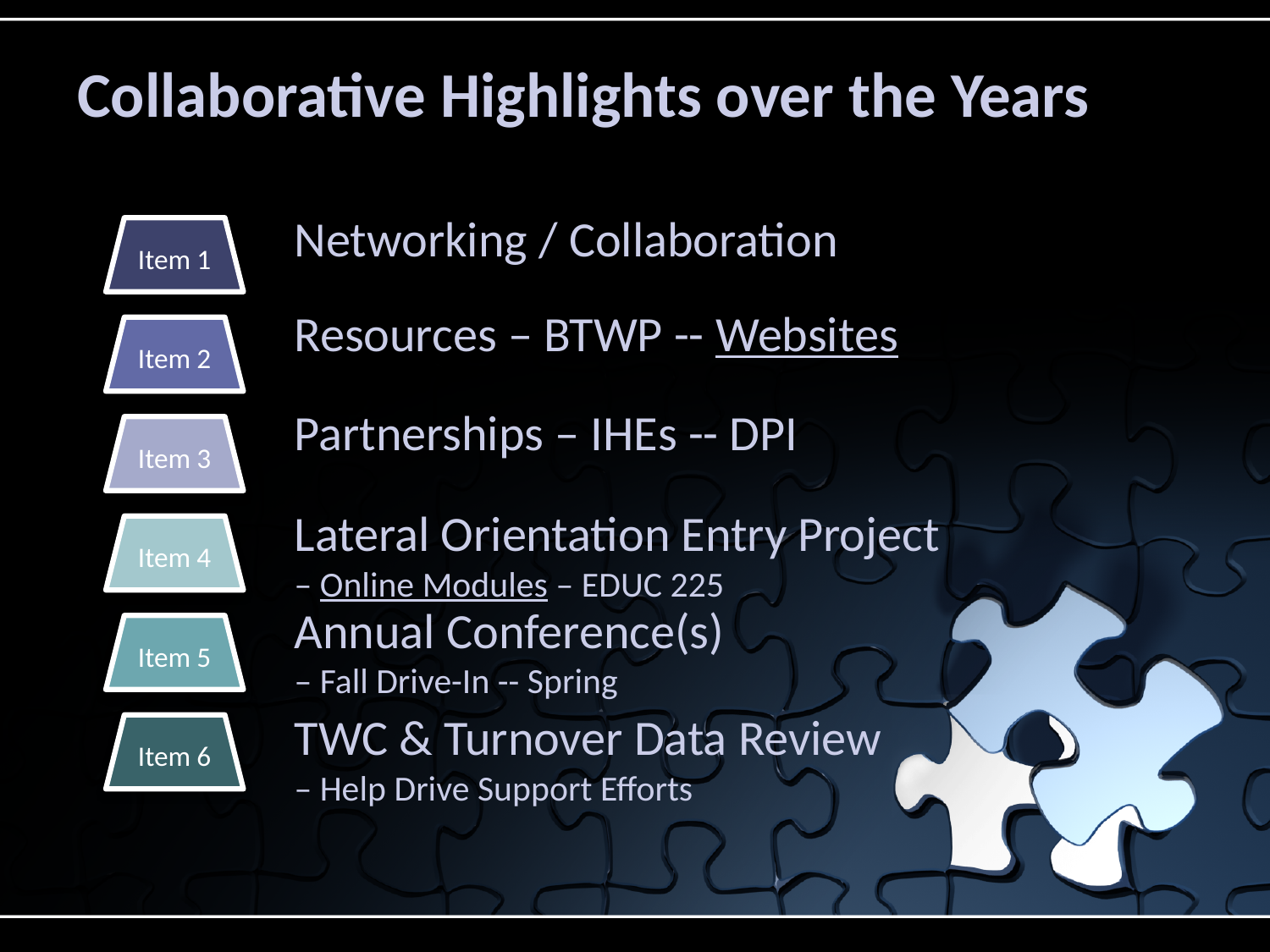

# Collaborative Highlights over the Years

Networking / Collaboration
Item 1
Resources – BTWP -- Websites
Item 2
Partnerships – IHEs -- DPI
Item 3
Lateral Orientation Entry Project
– Online Modules – EDUC 225
Item 4
Annual Conference(s)
– Fall Drive-In -- Spring
Item 5
TWC & Turnover Data Review
– Help Drive Support Efforts
Item 6